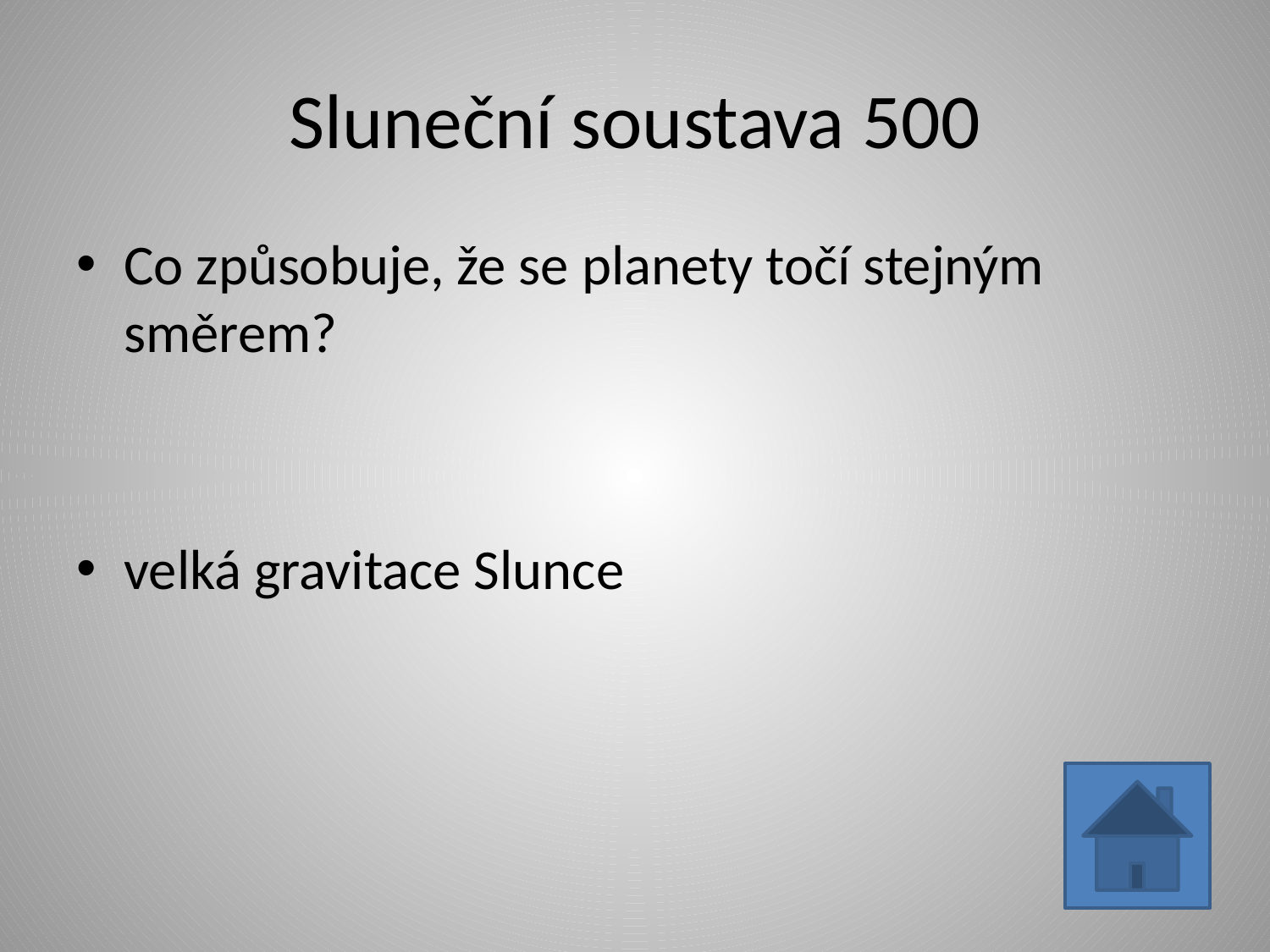

# Sluneční soustava 500
Co způsobuje, že se planety točí stejným směrem?

velká gravitace Slunce